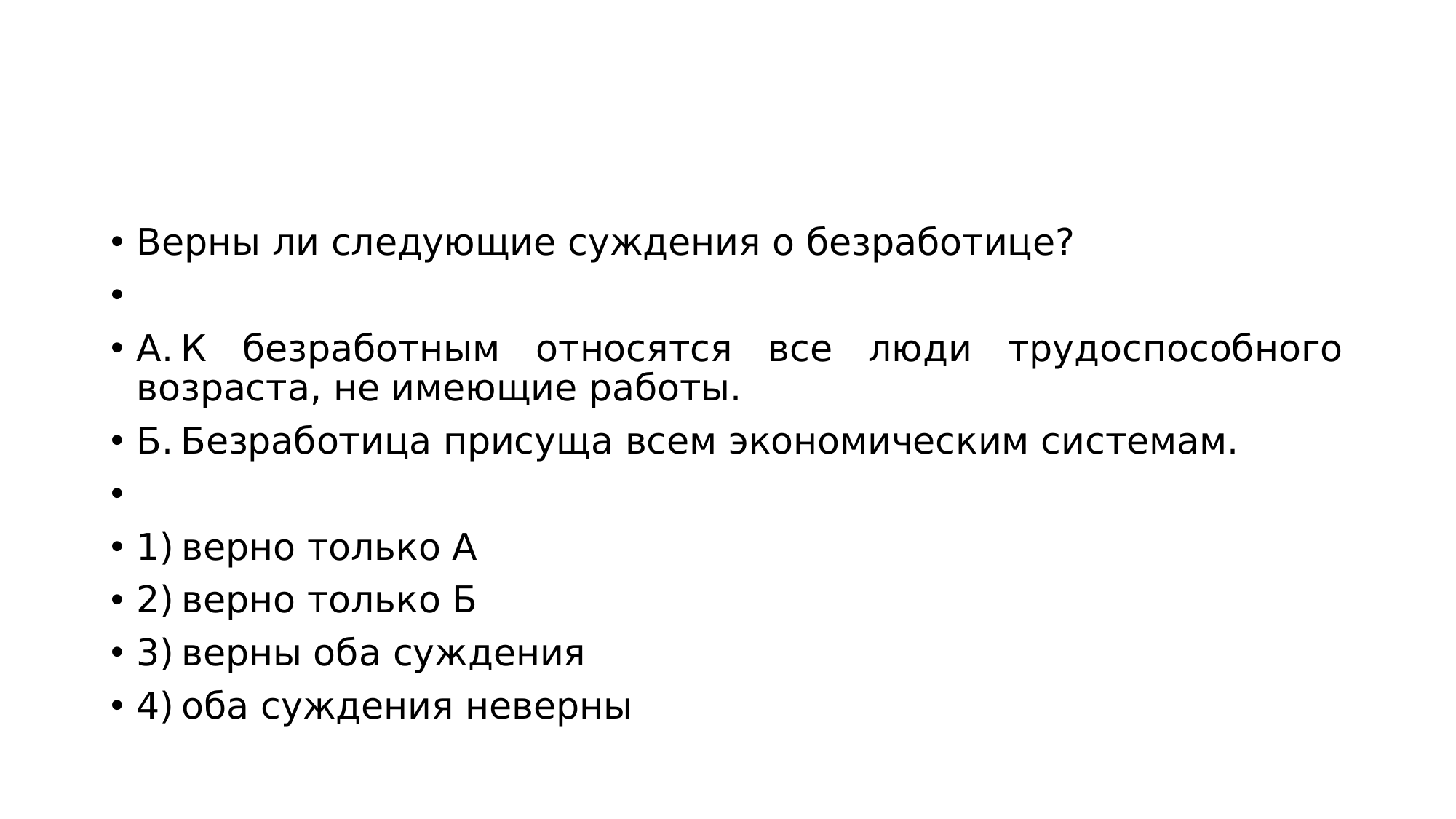

#
Верны ли следующие суждения о безработице?

А. К безработным относятся все люди трудоспособного возраста, не имеющие работы.
Б. Безработица присуща всем экономическим системам.

1) верно только А
2) верно только Б
3) верны оба суждения
4) оба суждения неверны